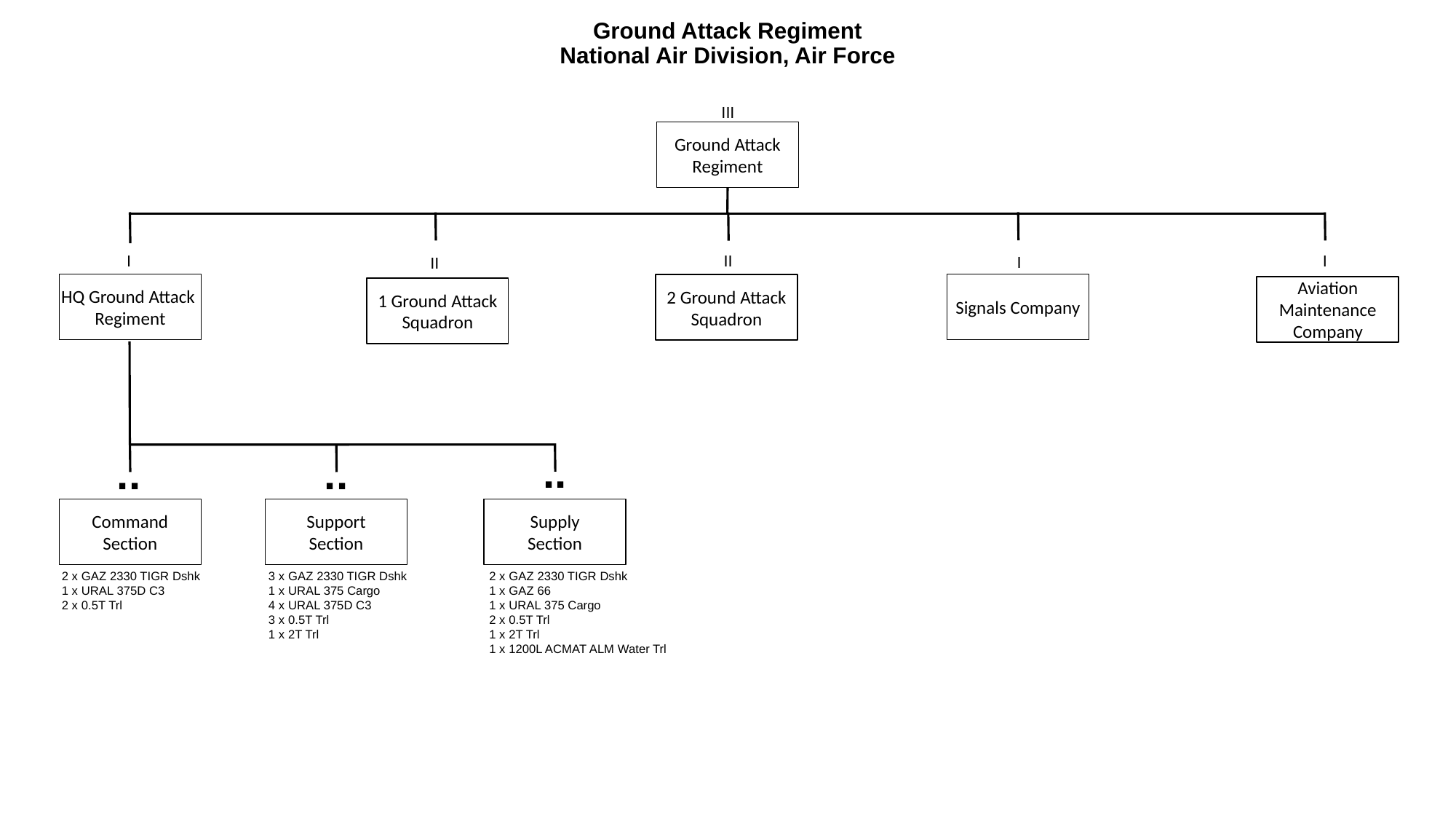

# Ground Attack Regiment National Air Division, Air Force
III
Ground Attack Regiment
II
I
I
I
II
HQ Ground Attack  Regiment
Signals Company
2 Ground Attack Squadron
Aviation Maintenance Company
1 Ground Attack Squadron
..
..
..
Command
Section
Support
Section
Supply
Section
2 x GAZ 2330 TIGR Dshk
1 x URAL 375D C3
2 x 0.5T Trl
3 x GAZ 2330 TIGR Dshk
1 x URAL 375 Cargo
4 x URAL 375D C3
3 x 0.5T Trl
1 x 2T Trl
2 x GAZ 2330 TIGR Dshk
1 x GAZ 66
1 x URAL 375 Cargo
2 x 0.5T Trl
1 x 2T Trl
1 x 1200L ACMAT ALM Water Trl